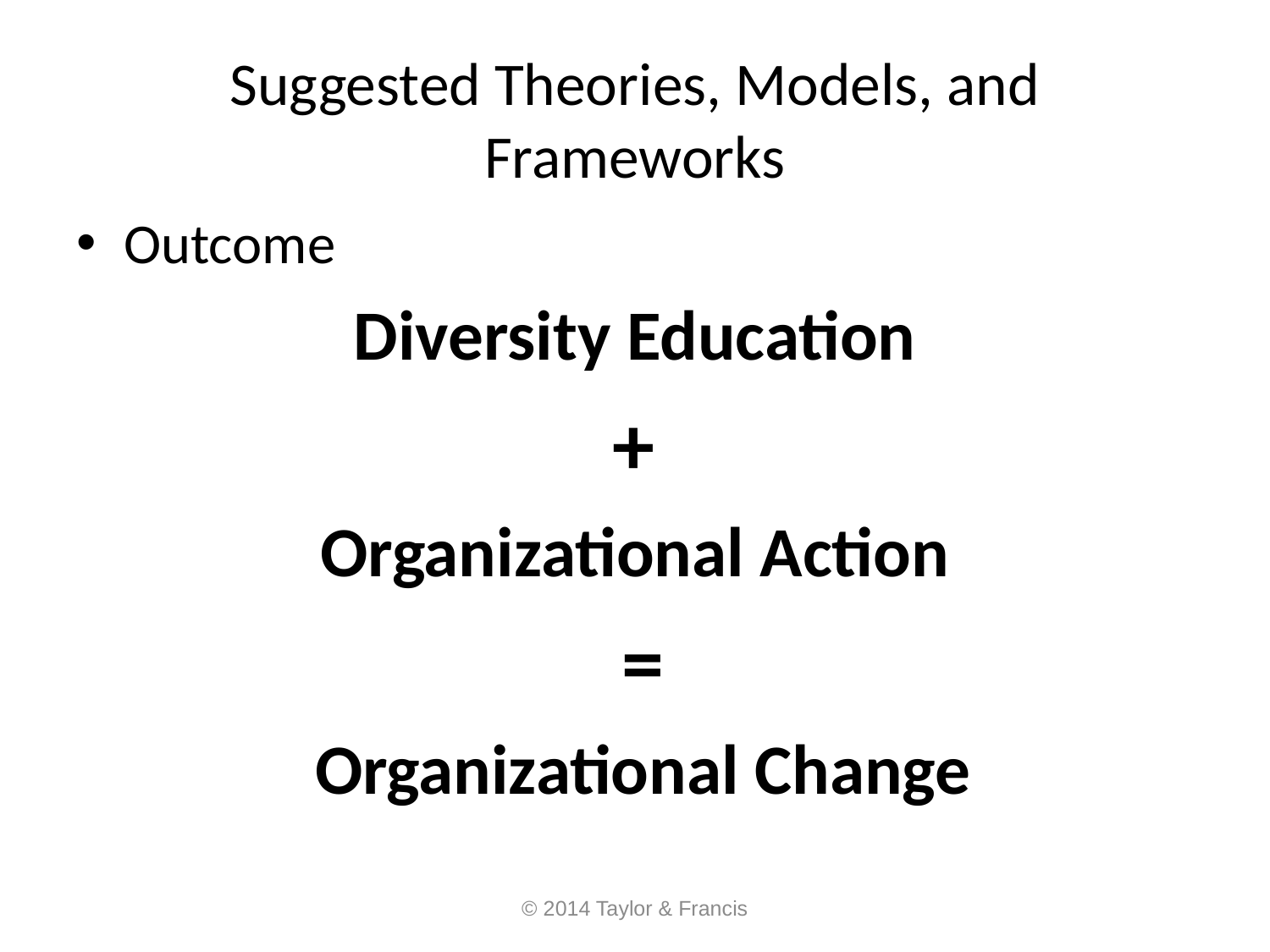

# Suggested Theories, Models, and Frameworks
Outcome
Diversity Education
 +
Organizational Action
 =
 Organizational Change

© 2014 Taylor & Francis